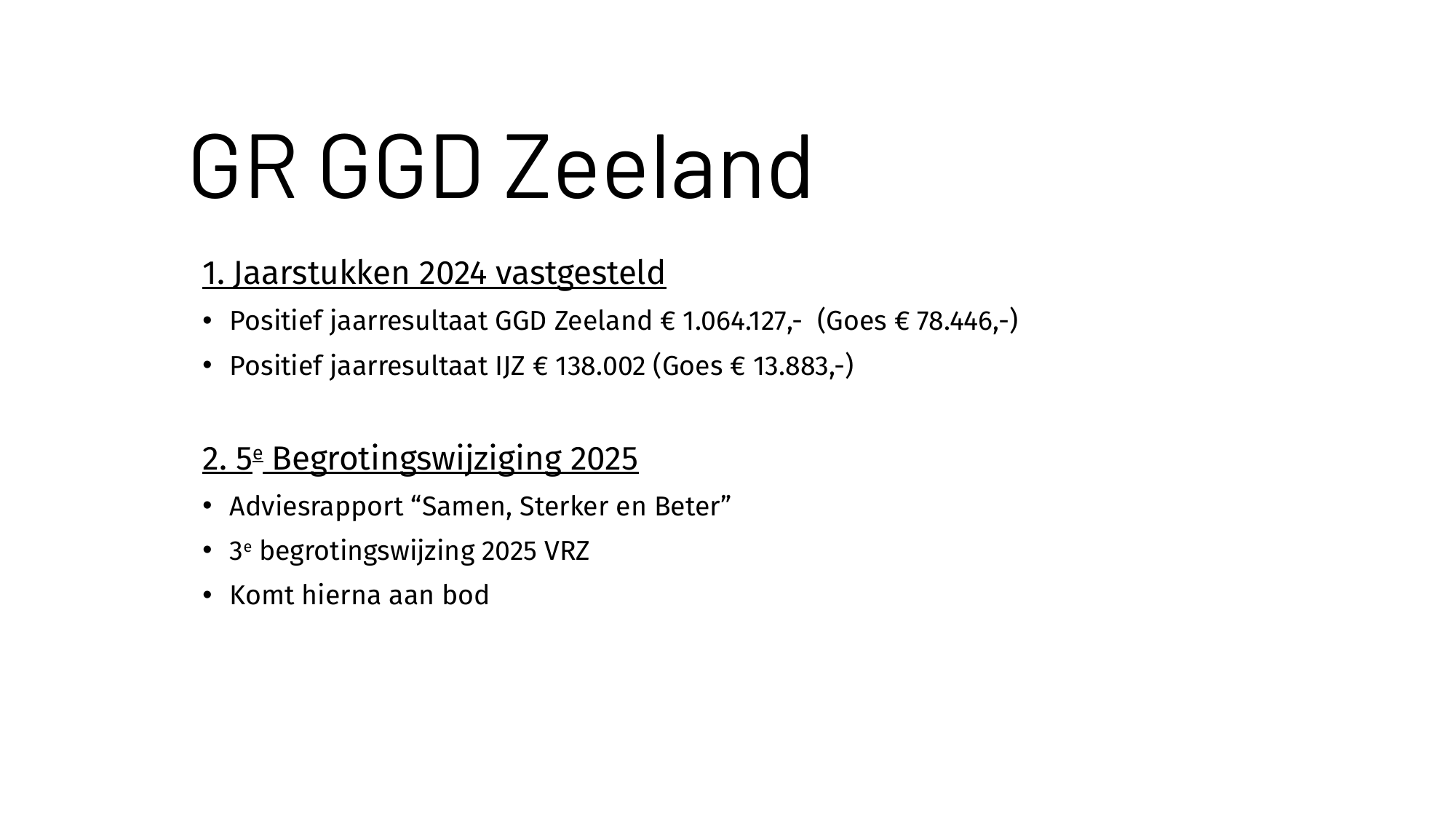

# GR GGD Zeeland
1. Jaarstukken 2024 vastgesteld
Positief jaarresultaat GGD Zeeland € 1.064.127,-  (Goes € 78.446,-)
Positief jaarresultaat IJZ € 138.002 (Goes € 13.883,-)

2. 5e Begrotingswijziging 2025
Adviesrapport “Samen, Sterker en Beter”
3e begrotingswijzing 2025 VRZ
Komt hierna aan bod